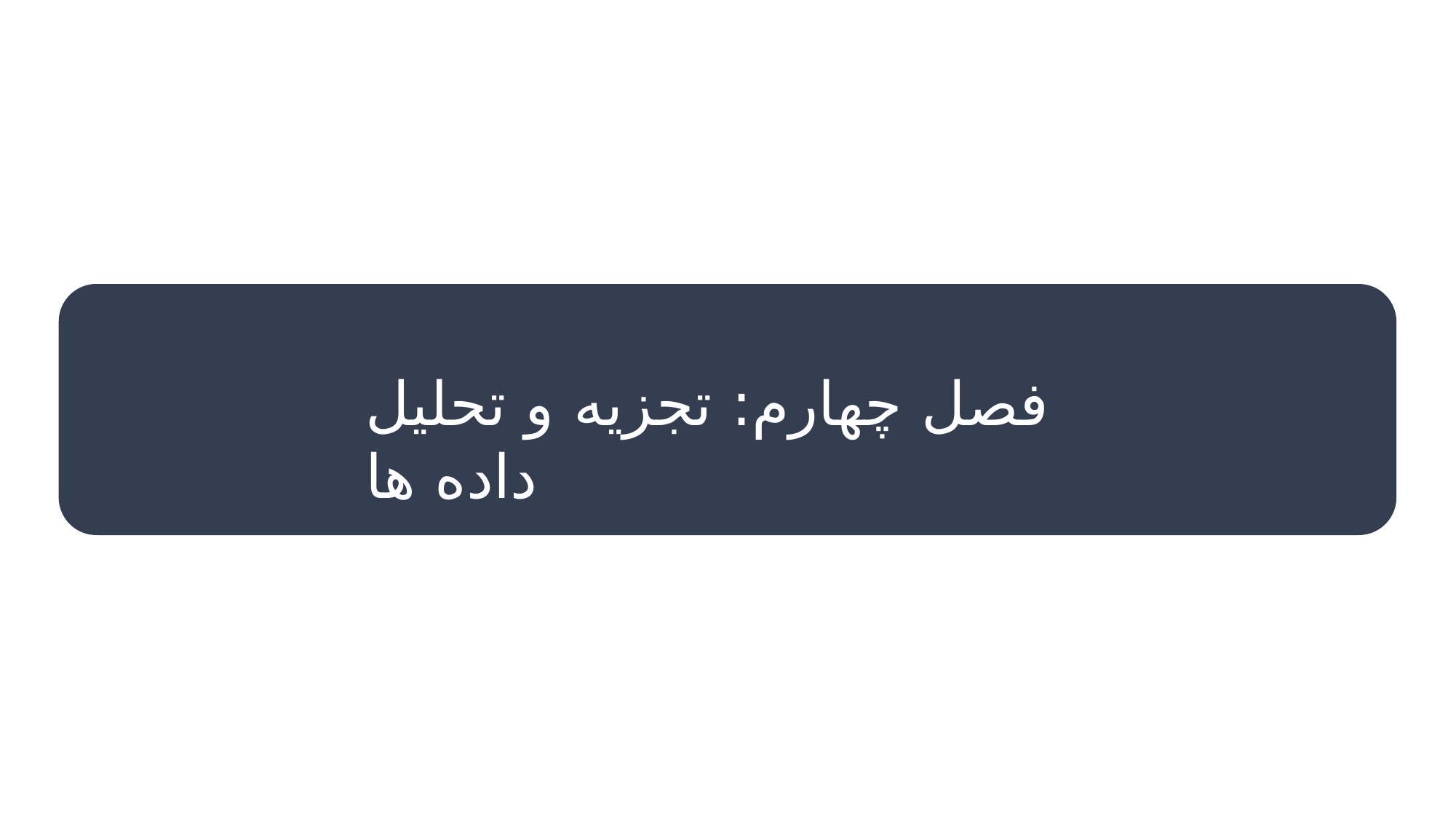

فصل چهارم: تجزیه و تحلیل داده ها